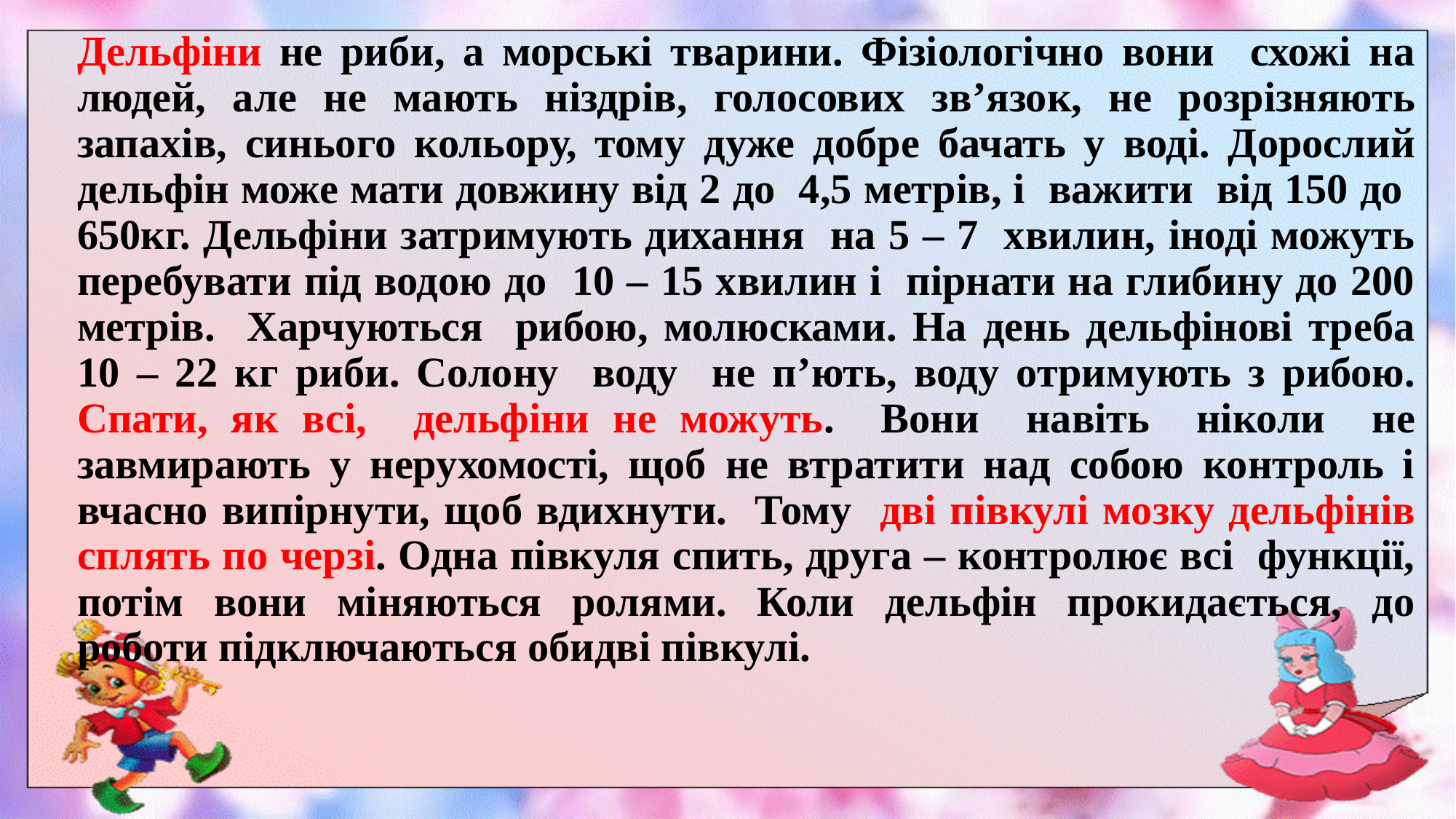

Дельфіни не риби, а морські тварини. Фізіологічно вони  схожі на людей, але не мають ніздрів, голосових зв’язок, не розрізняють запахів, синього кольору, тому дуже добре бачать у воді. Дорослий дельфін може мати довжину від 2 до  4,5 метрів, і  важити  від 150 до  650кг. Дельфіни затримують дихання  на 5 – 7  хвилин, іноді можуть перебувати під водою до  10 – 15 хвилин і  пірнати на глибину до 200 метрів.  Харчуються  рибою, молюсками. На день дельфінові треба 10 – 22 кг риби. Солону  воду  не п’ють, воду отримують з рибою. Спати, як всі,  дельфіни не можуть.  Вони  навіть  ніколи  не завмирають у нерухомості, щоб не втратити над собою контроль і вчасно випірнути, щоб вдихнути.  Тому  дві півкулі мозку дельфінів сплять по черзі. Одна півкуля спить, друга – контролює всі  функції, потім вони міняються ролями. Коли дельфін прокидається, до роботи підключаються обидві півкулі.